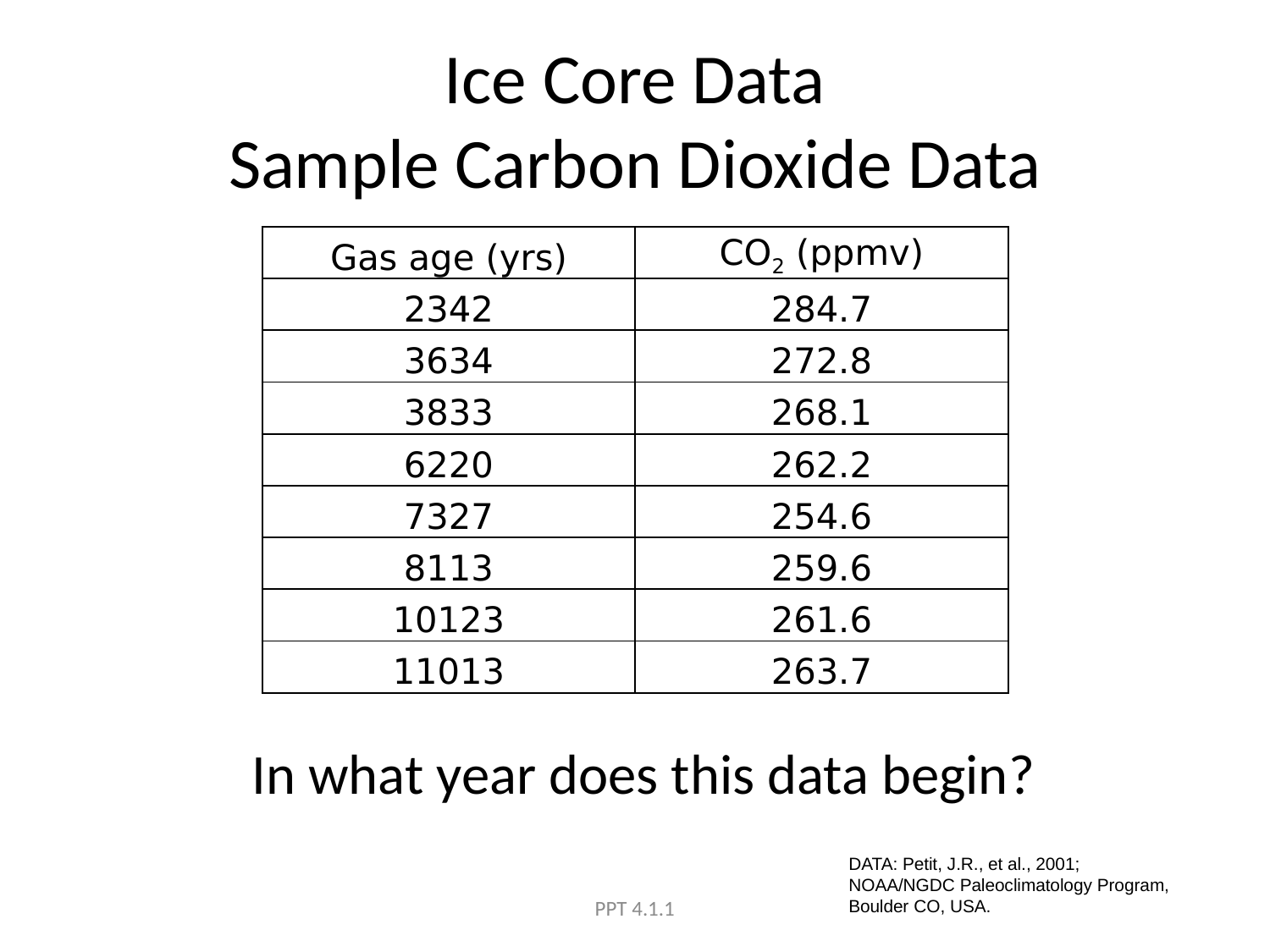

# Ice Core Data Sample Carbon Dioxide Data
| Gas age (yrs) | CO2 (ppmv) |
| --- | --- |
| 2342 | 284.7 |
| 3634 | 272.8 |
| 3833 | 268.1 |
| 6220 | 262.2 |
| 7327 | 254.6 |
| 8113 | 259.6 |
| 10123 | 261.6 |
| 11013 | 263.7 |
In what year does this data begin?
DATA: Petit, J.R., et al., 2001;
NOAA/NGDC Paleoclimatology Program, Boulder CO, USA.
PPT 4.1.1